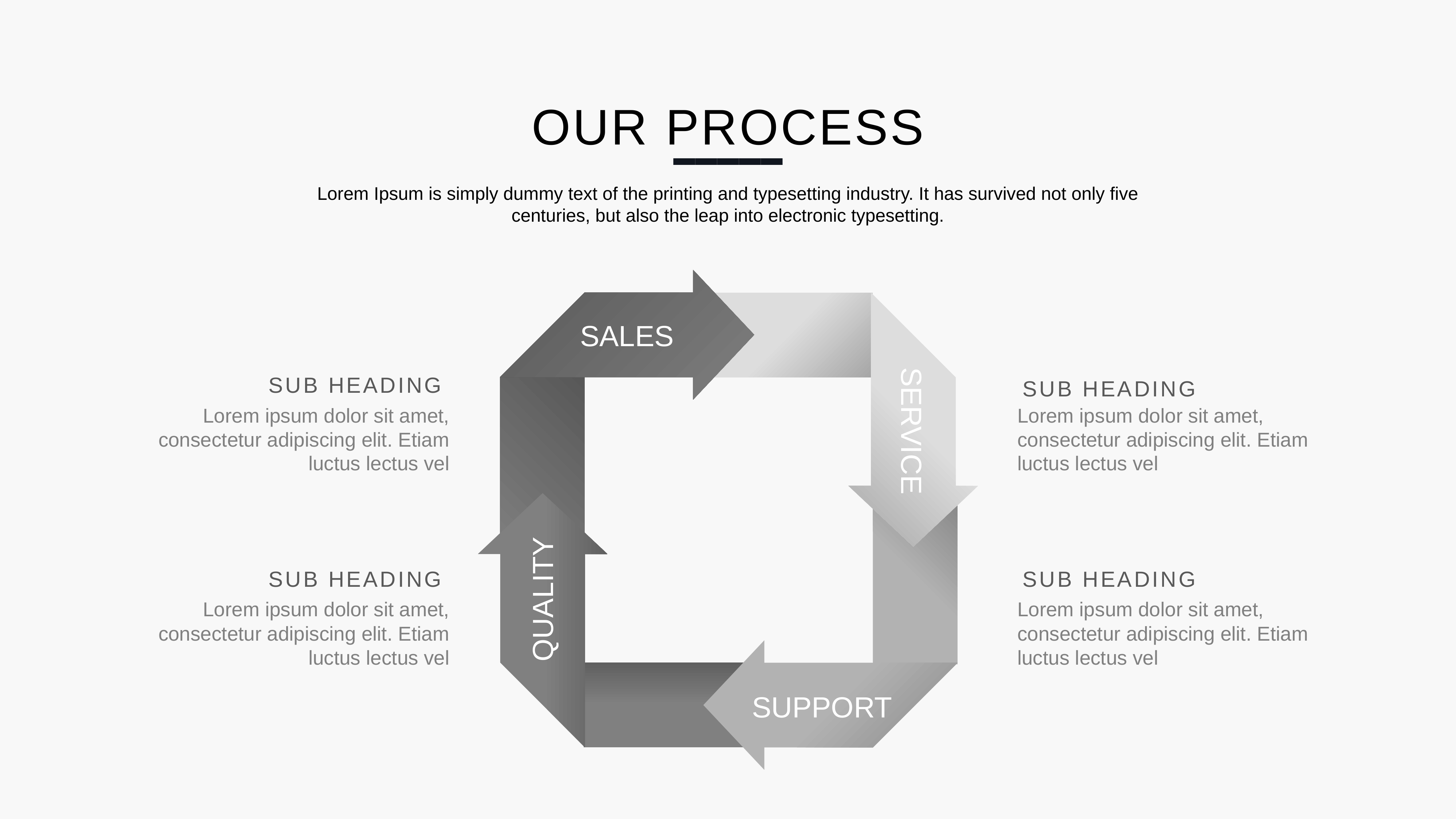

OUR PROCESS

Lorem Ipsum is simply dummy text of the printing and typesetting industry. It has survived not only five centuries, but also the leap into electronic typesetting.

SALES

SERVICE

QUALITY

SUPPORT

SUB HEADING
SUB HEADING
Lorem ipsum dolor sit amet, consectetur adipiscing elit. Etiam luctus lectus vel
Lorem ipsum dolor sit amet, consectetur adipiscing elit. Etiam luctus lectus vel
SUB HEADING
SUB HEADING
Lorem ipsum dolor sit amet, consectetur adipiscing elit. Etiam luctus lectus vel
Lorem ipsum dolor sit amet, consectetur adipiscing elit. Etiam luctus lectus vel